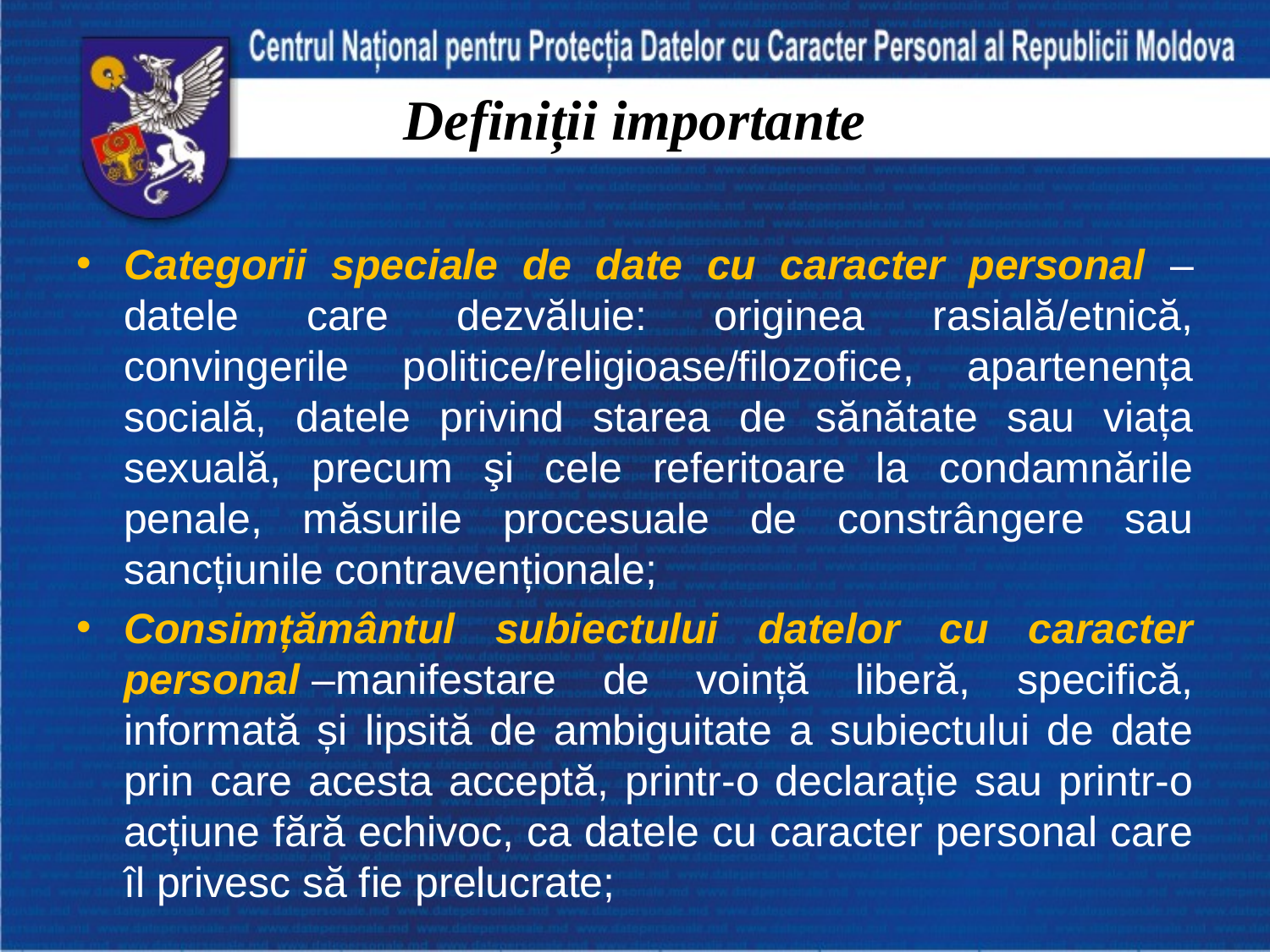

# Definiții importante
Categorii speciale de date cu caracter personal – datele care dezvăluie: originea rasială/etnică, convingerile politice/religioase/filozofice, apartenența socială, datele privind starea de sănătate sau viața sexuală, precum şi cele referitoare la condamnările penale, măsurile procesuale de constrângere sau sancțiunile contravenționale;
Consimțământul subiectului datelor cu caracter personal –manifestare de voință liberă, specifică, informată și lipsită de ambiguitate a subiectului de date prin care acesta acceptă, printr-o declarație sau printr-o acțiune fără echivoc, ca datele cu caracter personal care îl privesc să fie prelucrate;